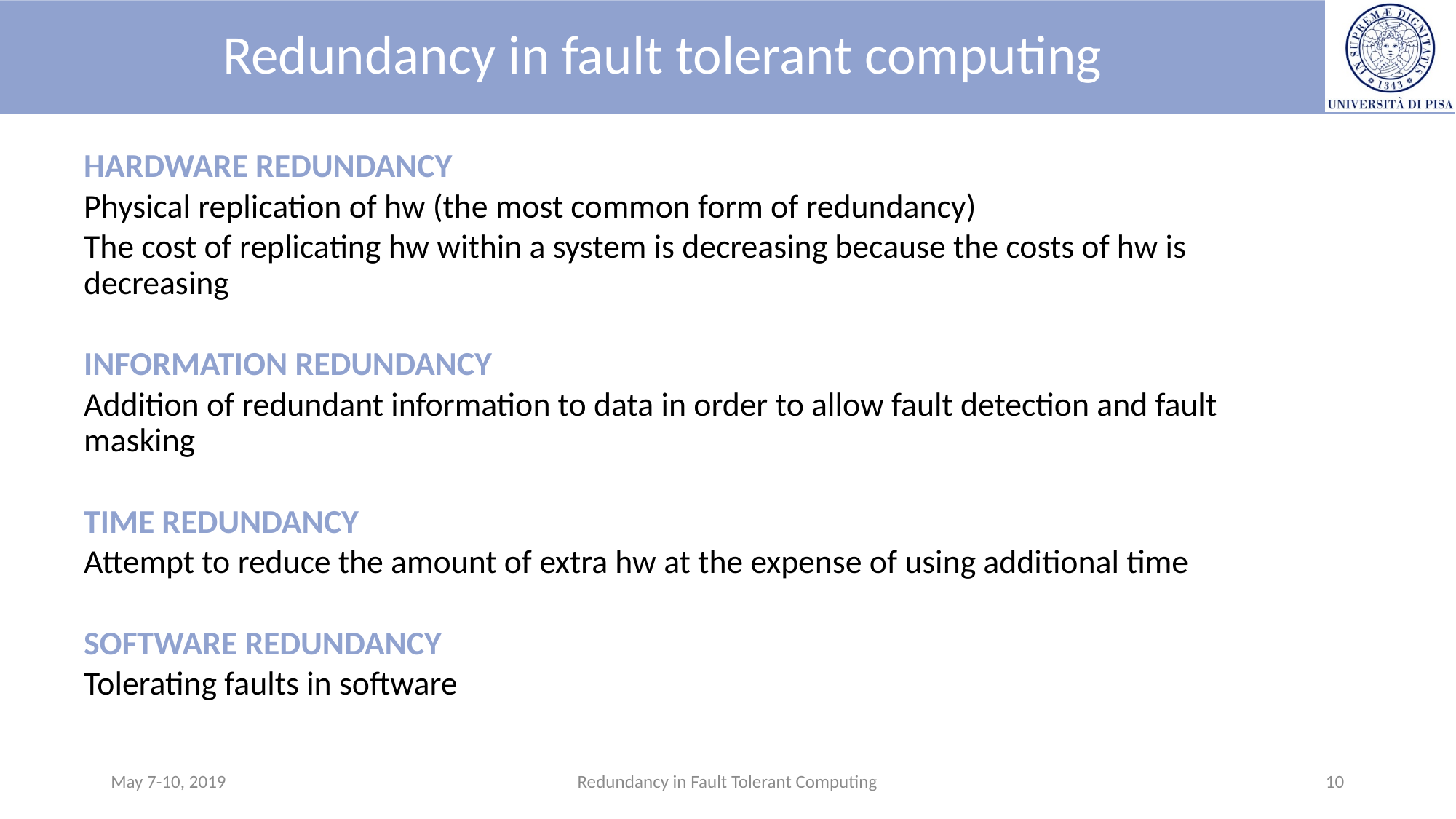

# Redundancy in fault tolerant computing
HARDWARE REDUNDANCY
Physical replication of hw (the most common form of redundancy)
The cost of replicating hw within a system is decreasing because the costs of hw is decreasing

INFORMATION REDUNDANCY
Addition of redundant information to data in order to allow fault detection and fault masking

TIME REDUNDANCY
Attempt to reduce the amount of extra hw at the expense of using additional time

SOFTWARE REDUNDANCY
Tolerating faults in software
May 7-10, 2019
Redundancy in Fault Tolerant Computing
10